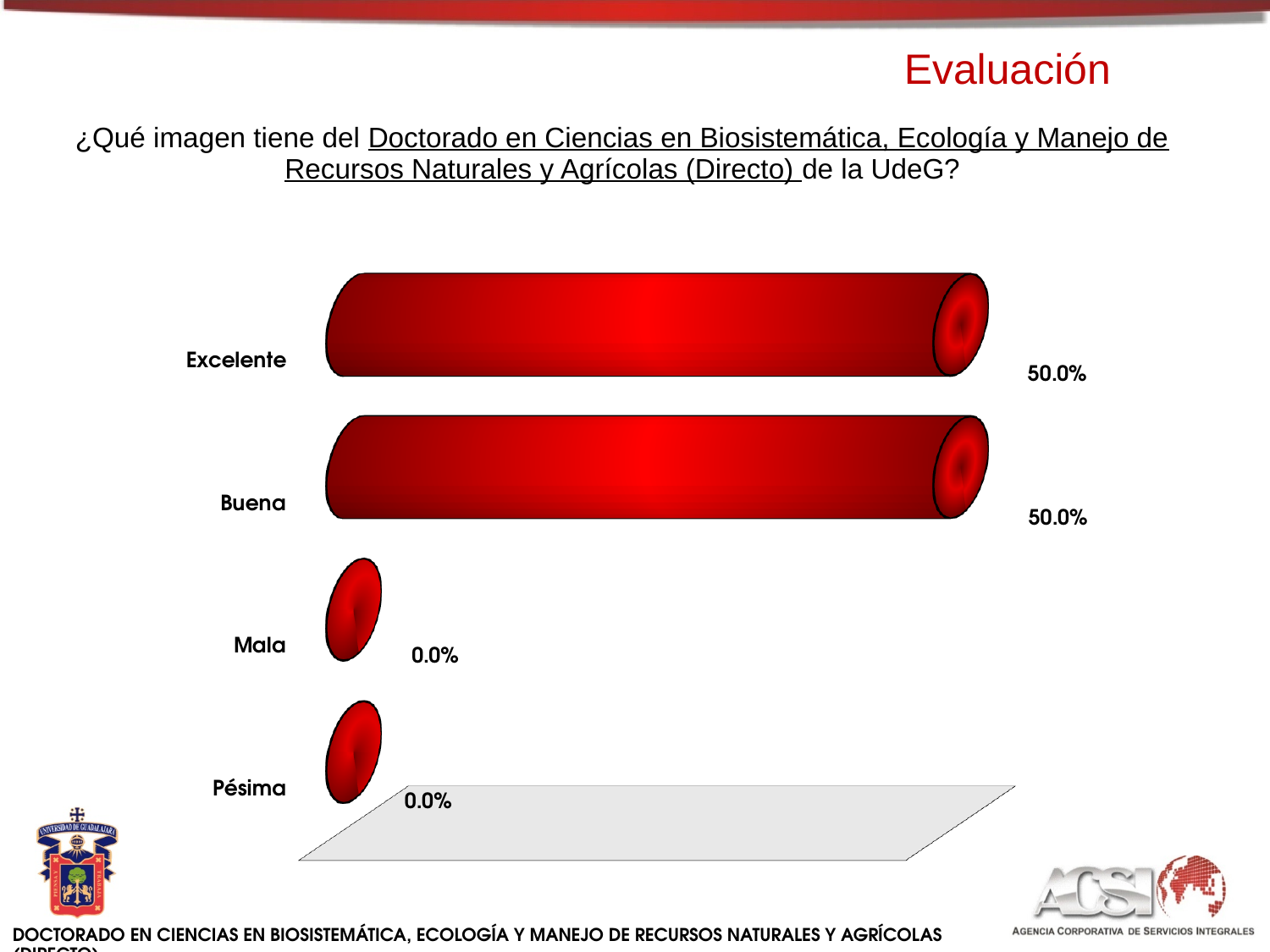

Evaluación
¿Qué imagen tiene del Doctorado en Ciencias en Biosistemática, Ecología y Manejo de Recursos Naturales y Agrícolas (Directo) de la UdeG?

[unsupported chart]